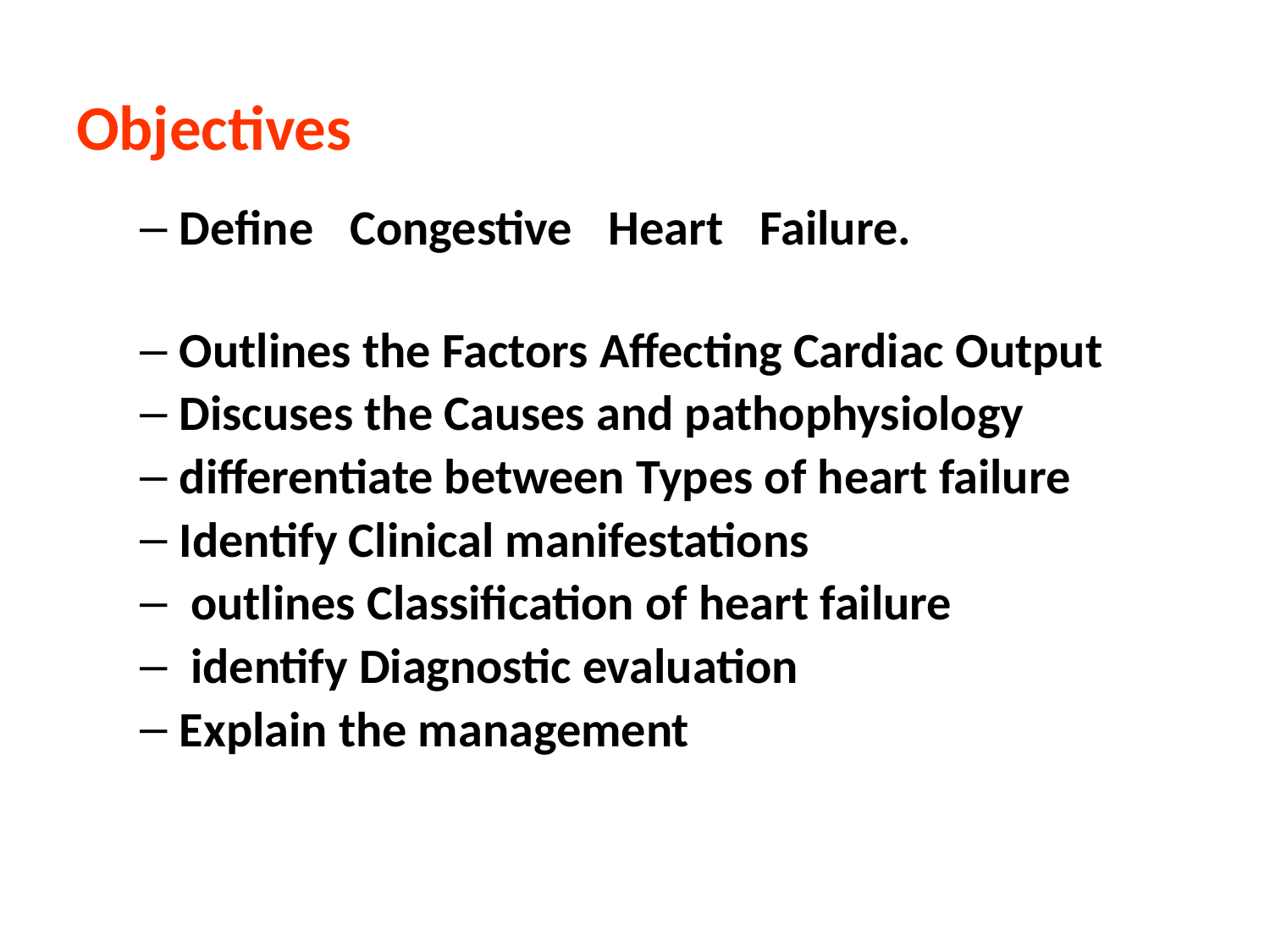

# Objectives
Define Congestive Heart Failure.
Outlines the Factors Affecting Cardiac Output
Discuses the Causes and pathophysiology
differentiate between Types of heart failure
Identify Clinical manifestations
 outlines Classification of heart failure
 identify Diagnostic evaluation
Explain the management